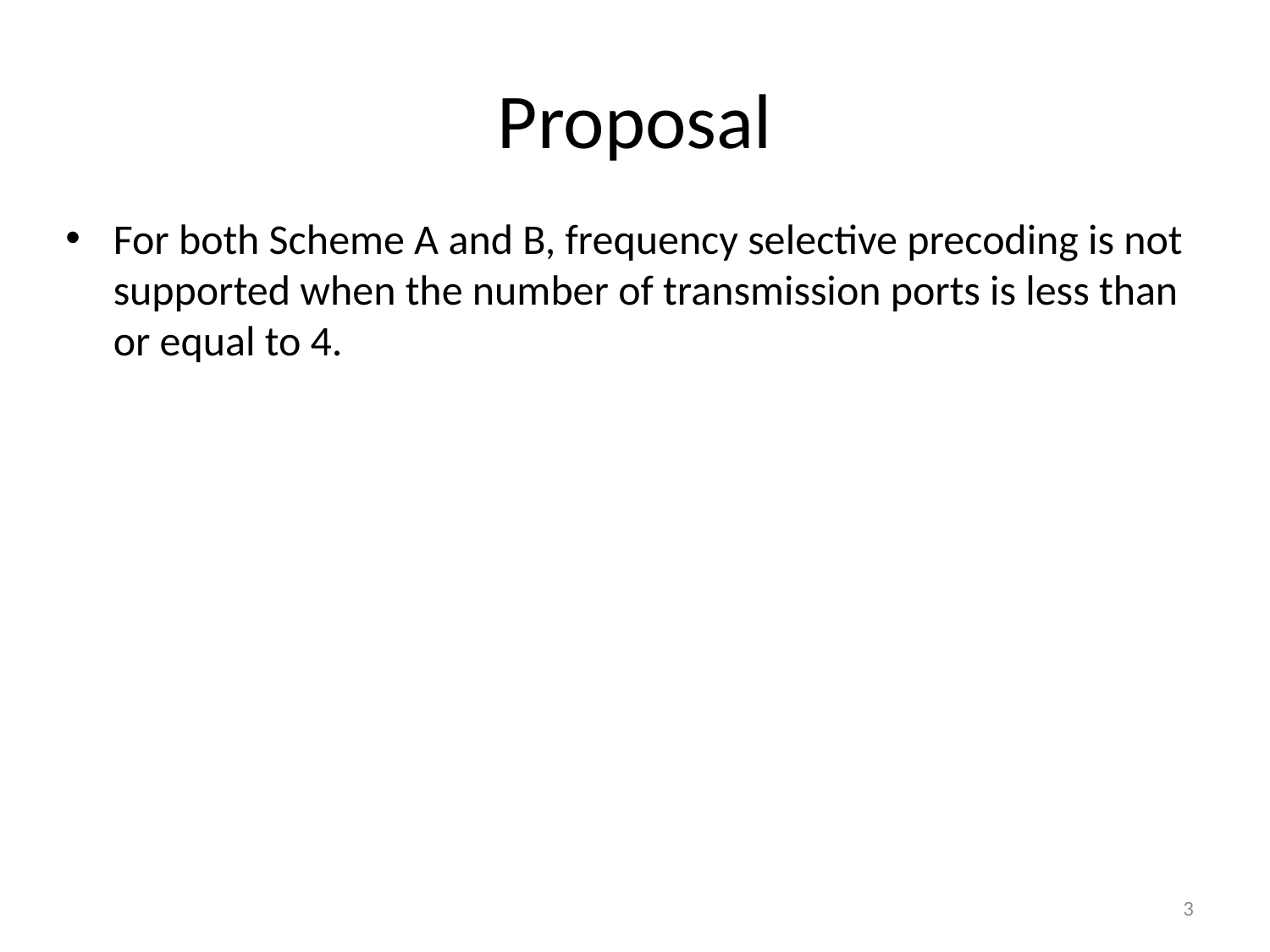

# Proposal

For both Scheme A and B, frequency selective precoding is not supported when the number of transmission ports is less than or equal to 4.
3